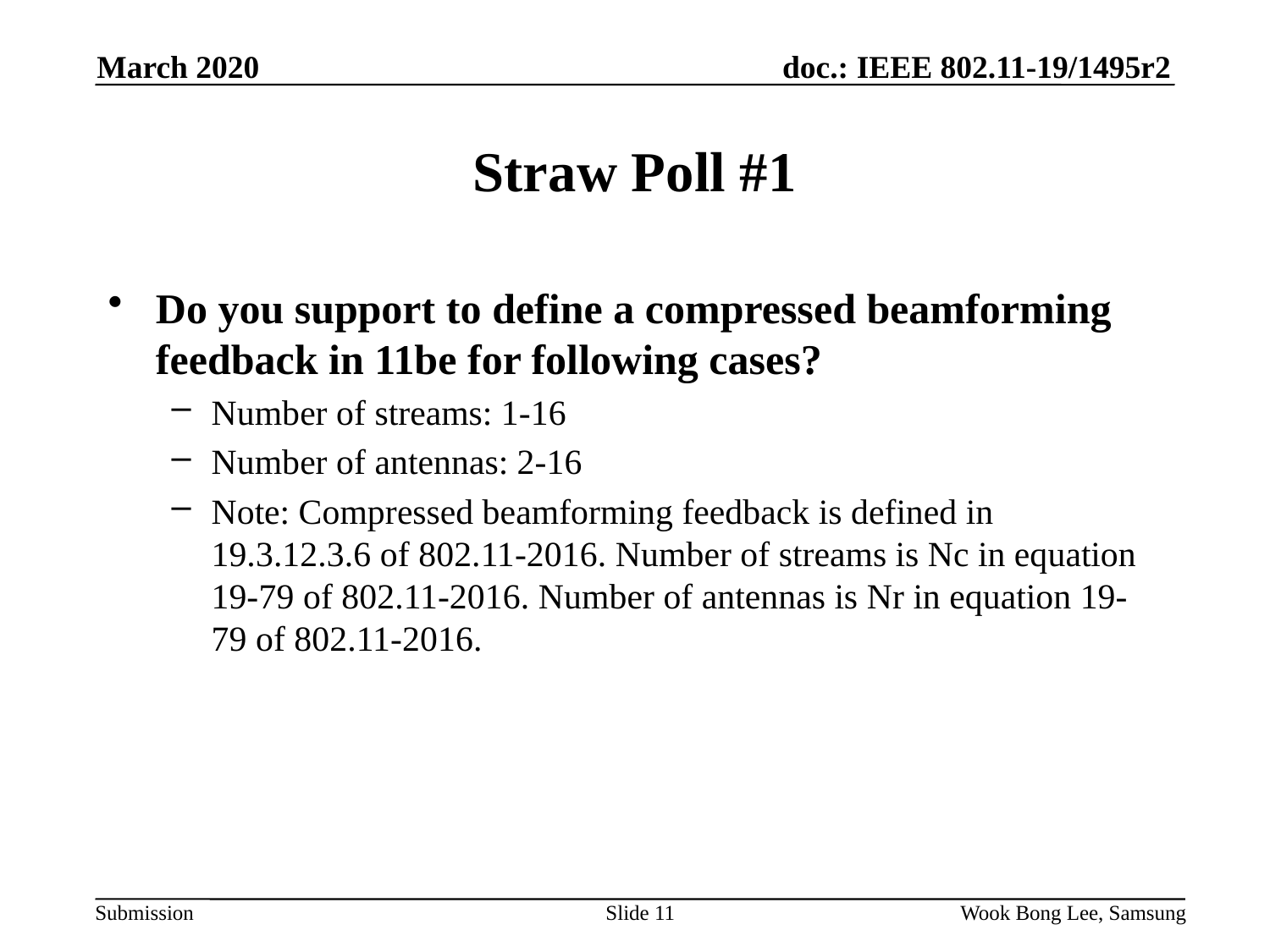

March 2020
# Straw Poll #1
Do you support to define a compressed beamforming feedback in 11be for following cases?
Number of streams: 1-16
Number of antennas: 2-16
Note: Compressed beamforming feedback is defined in 19.3.12.3.6 of 802.11-2016. Number of streams is Nc in equation 19-79 of 802.11-2016. Number of antennas is Nr in equation 19-79 of 802.11-2016.

Slide 11
Wook Bong Lee, Samsung